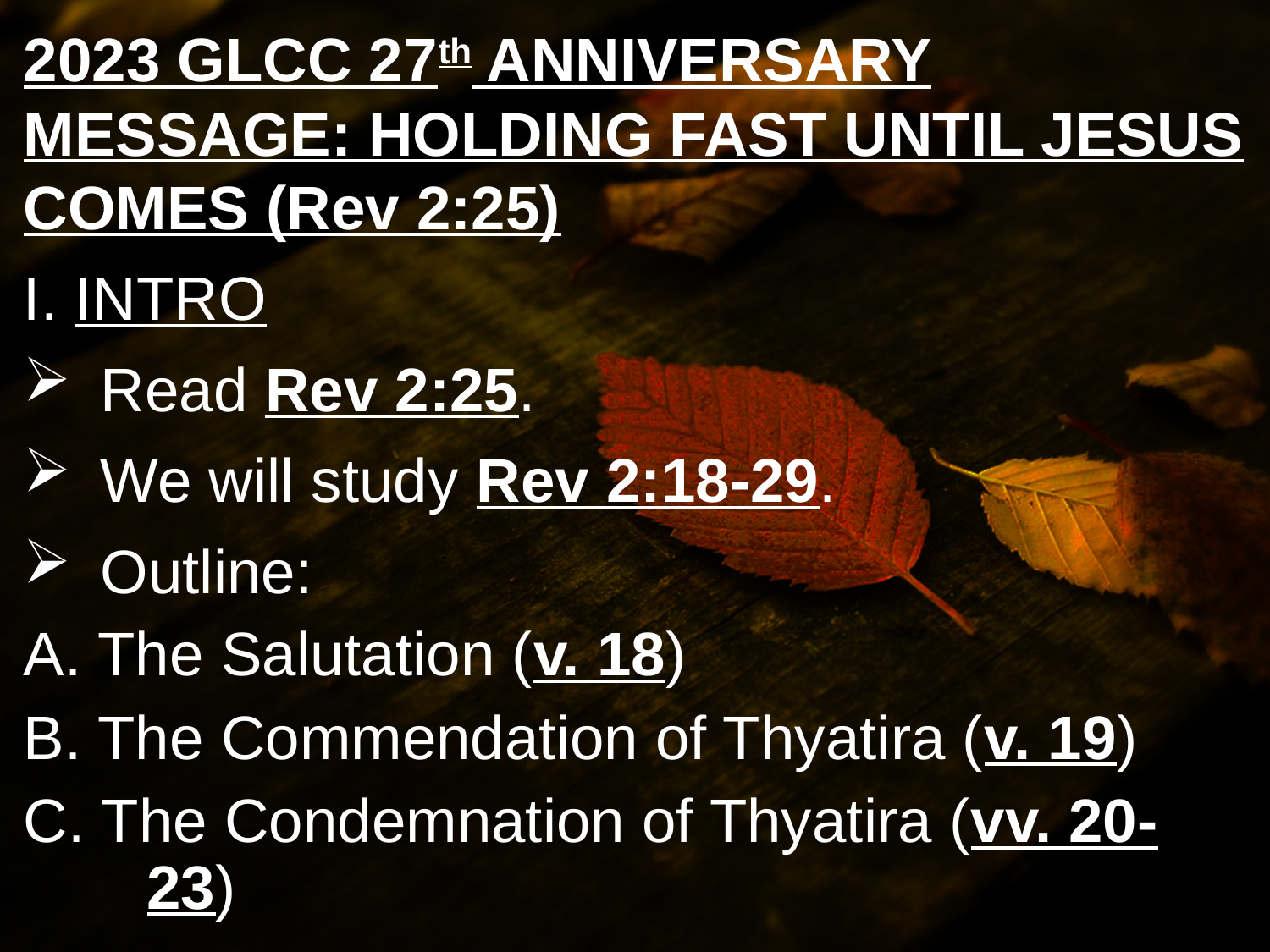

2023 GLCC 27th ANNIVERSARY MESSAGE: HOLDING FAST UNTIL JESUS COMES (Rev 2:25)
I. INTRO
Read Rev 2:25.
We will study Rev 2:18-29.
Outline:
A. The Salutation (v. 18)
B. The Commendation of Thyatira (v. 19)
C. The Condemnation of Thyatira (vv. 20-	23)